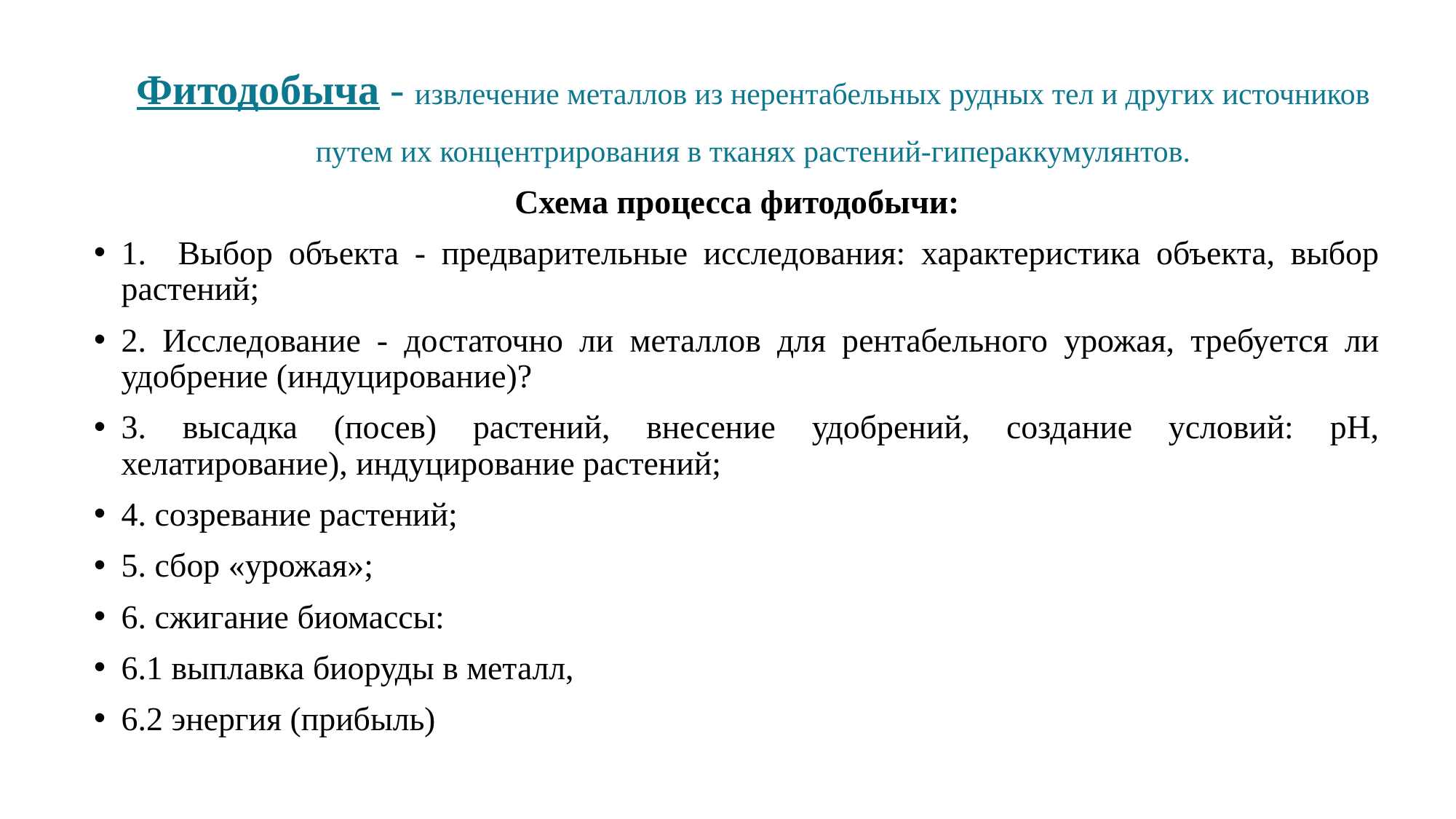

# Фитодобыча - извлечение металлов из нерентабельных рудных тел и других источников путем их концентрирования в тканях растений-гипераккумулянтов.
Схема процесса фитодобычи:
1.  Выбор объекта - предварительные исследования: характеристика объекта, выбор растений;
2. Исследование - достаточно ли металлов для рентабельного урожая, требуется ли удобрение (индуцирование)?
3. высадка (посев) растений, внесение удобрений, создание условий: рН, хелатирование), индуцирование растений;
4. созревание растений;
5. сбор «урожая»;
6. сжигание биомассы:
6.1 выплавка биоруды в металл,
6.2 энергия (прибыль)